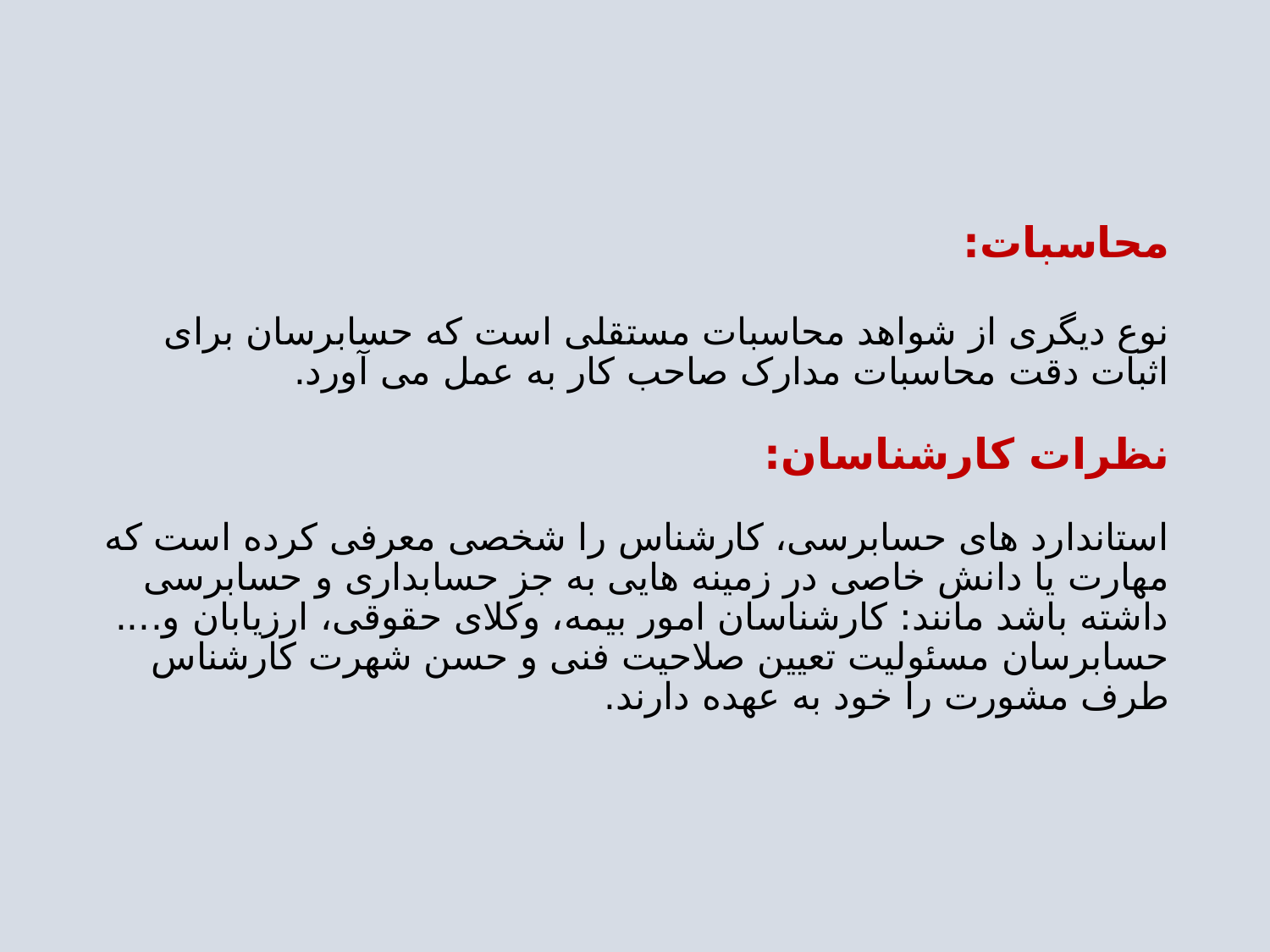

# محاسبات: نوع دیگری از شواهد محاسبات مستقلی است که حسابرسان برای اثبات دقت محاسبات مدارک صاحب کار به عمل می آورد. نظرات کارشناسان: استاندارد های حسابرسی، کارشناس را شخصی معرفی کرده است که مهارت یا دانش خاصی در زمینه هایی به جز حسابداری و حسابرسی داشته باشد مانند: کارشناسان امور بیمه، وکلای حقوقی، ارزیابان و.... حسابرسان مسئولیت تعیین صلاحیت فنی و حسن شهرت کارشناس طرف مشورت را خود به عهده دارند.